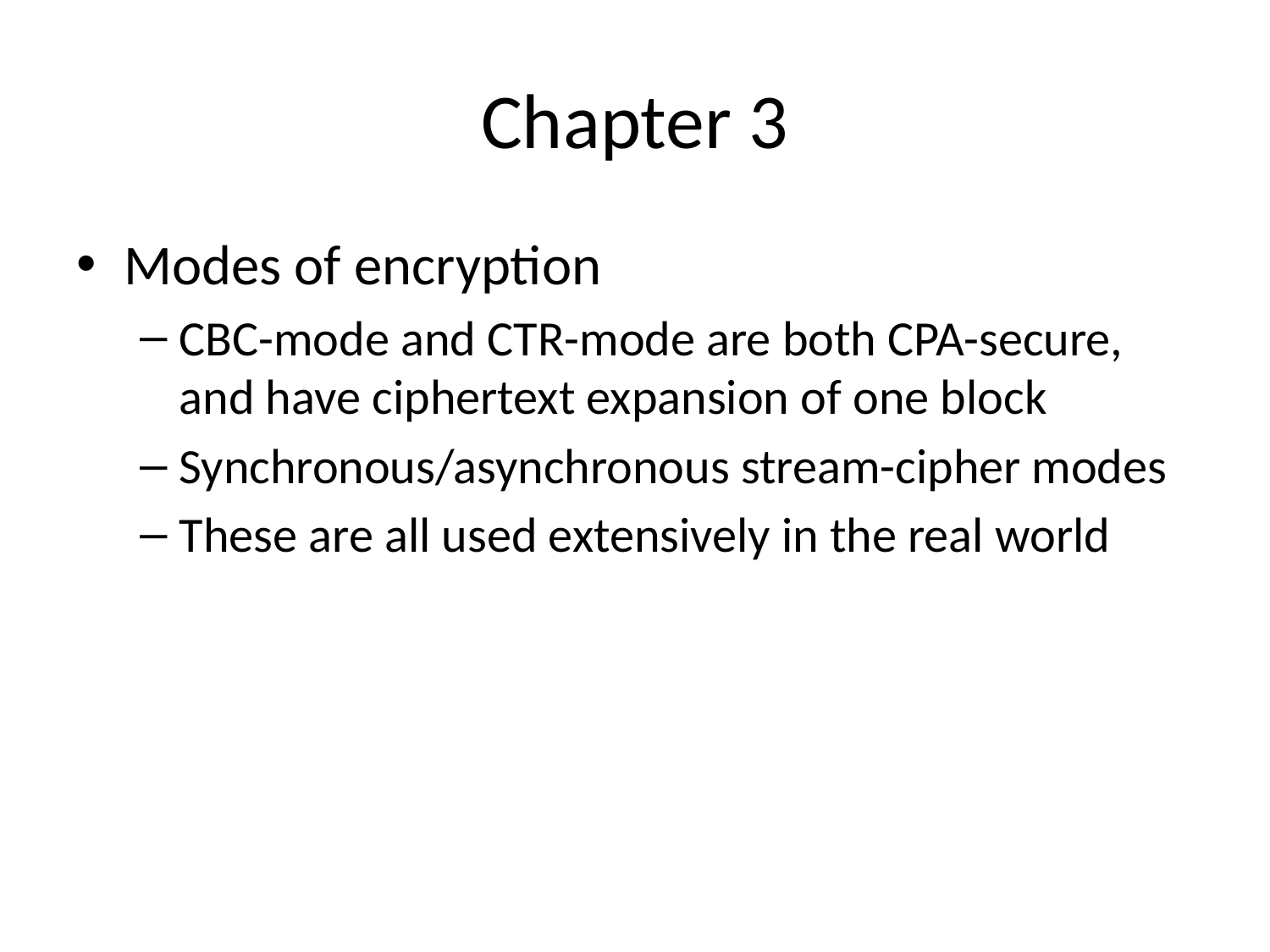

# Chapter 3
Modes of encryption
CBC-mode and CTR-mode are both CPA-secure, and have ciphertext expansion of one block
Synchronous/asynchronous stream-cipher modes
These are all used extensively in the real world